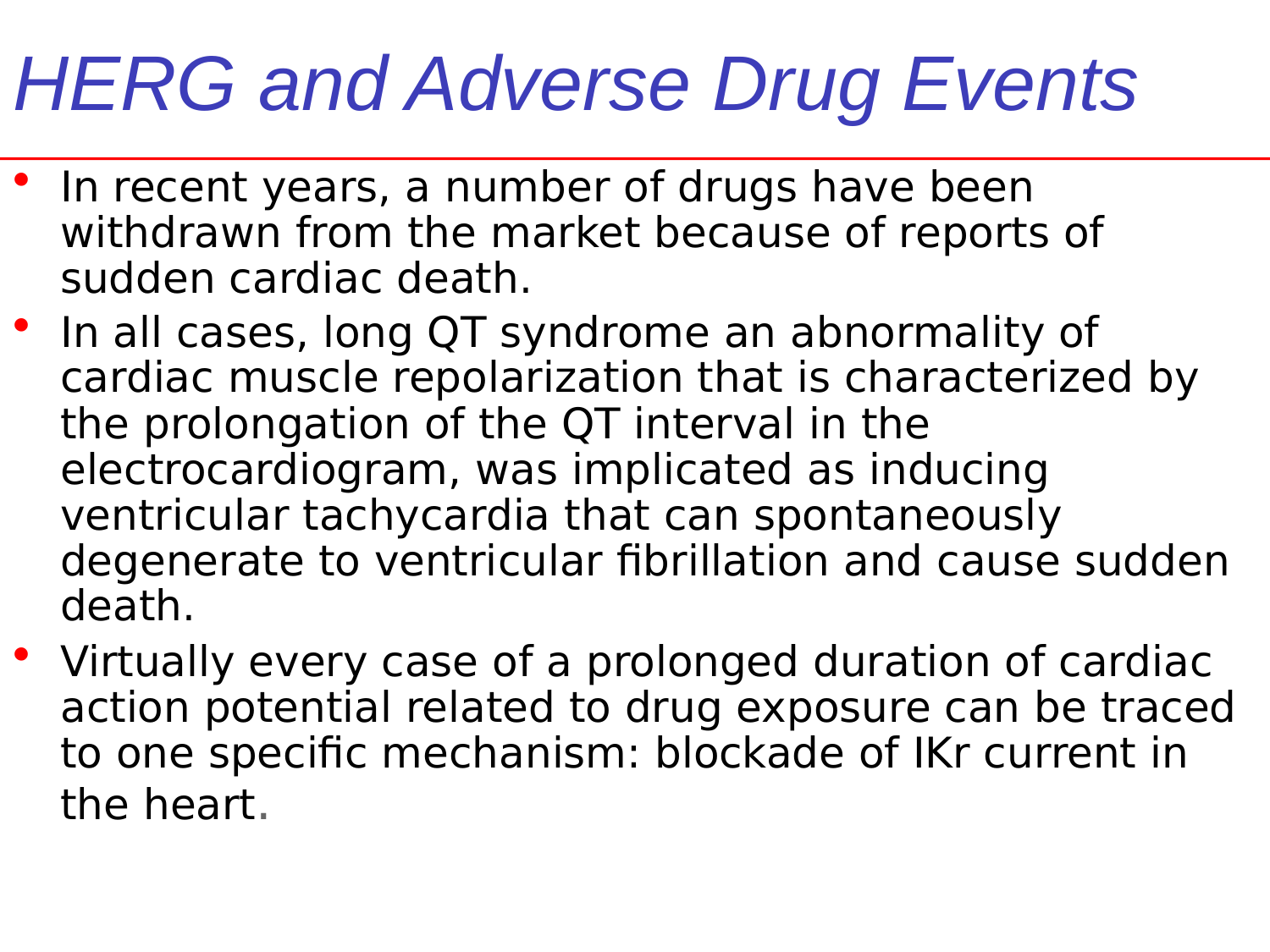

# HERG and Adverse Drug Events
In recent years, a number of drugs have been withdrawn from the market because of reports of sudden cardiac death.
In all cases, long QT syndrome an abnormality of cardiac muscle repolarization that is characterized by the prolongation of the QT interval in the electrocardiogram, was implicated as inducing ventricular tachycardia that can spontaneously degenerate to ventricular fibrillation and cause sudden death.
Virtually every case of a prolonged duration of cardiac action potential related to drug exposure can be traced to one specific mechanism: blockade of IKr current in the heart.